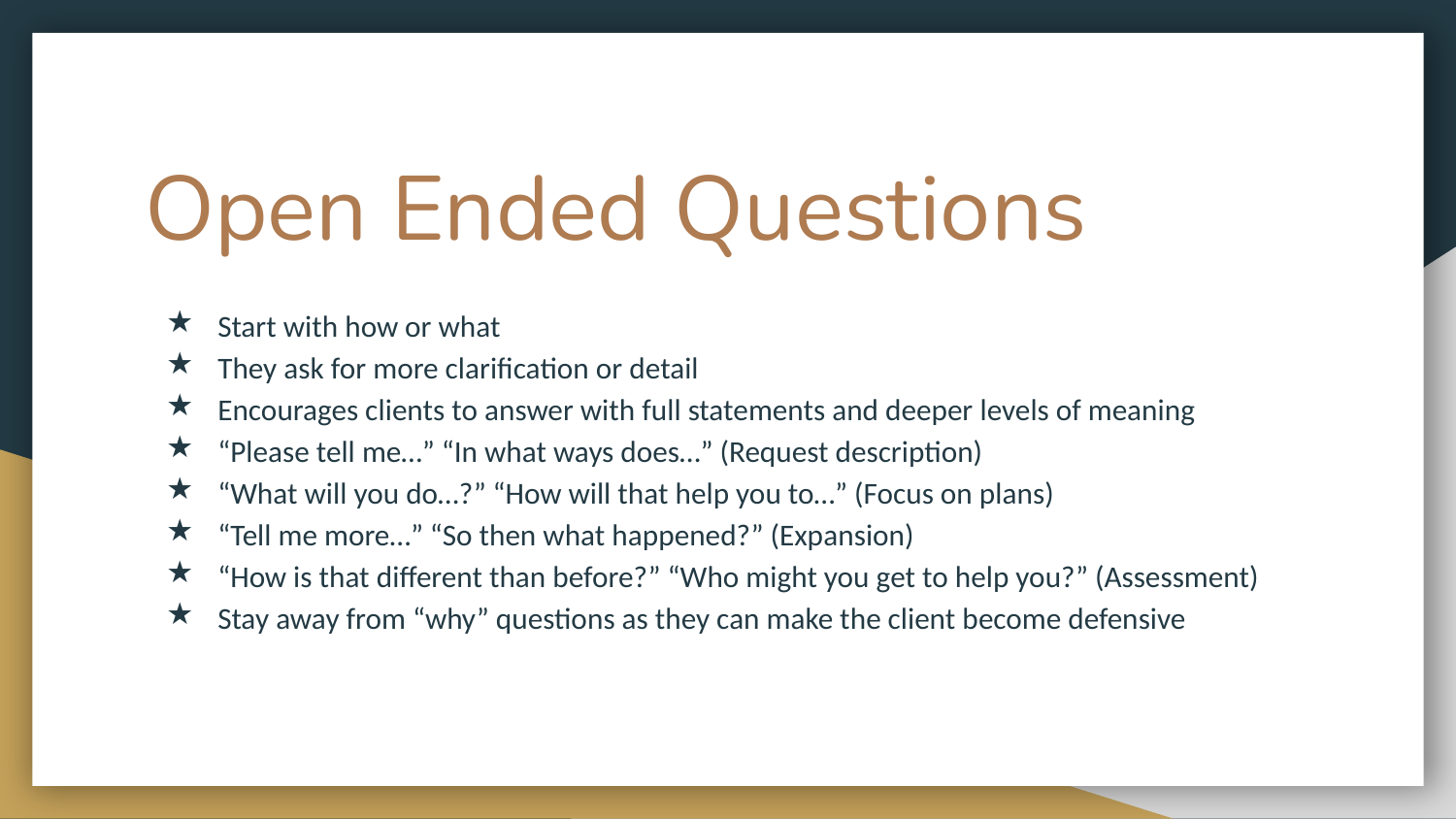

# Open Ended Questions
Start with how or what
They ask for more clarification or detail
Encourages clients to answer with full statements and deeper levels of meaning
“Please tell me…” “In what ways does…” (Request description)
“What will you do…?” “How will that help you to…” (Focus on plans)
“Tell me more…” “So then what happened?” (Expansion)
“How is that different than before?” “Who might you get to help you?” (Assessment)
Stay away from “why” questions as they can make the client become defensive